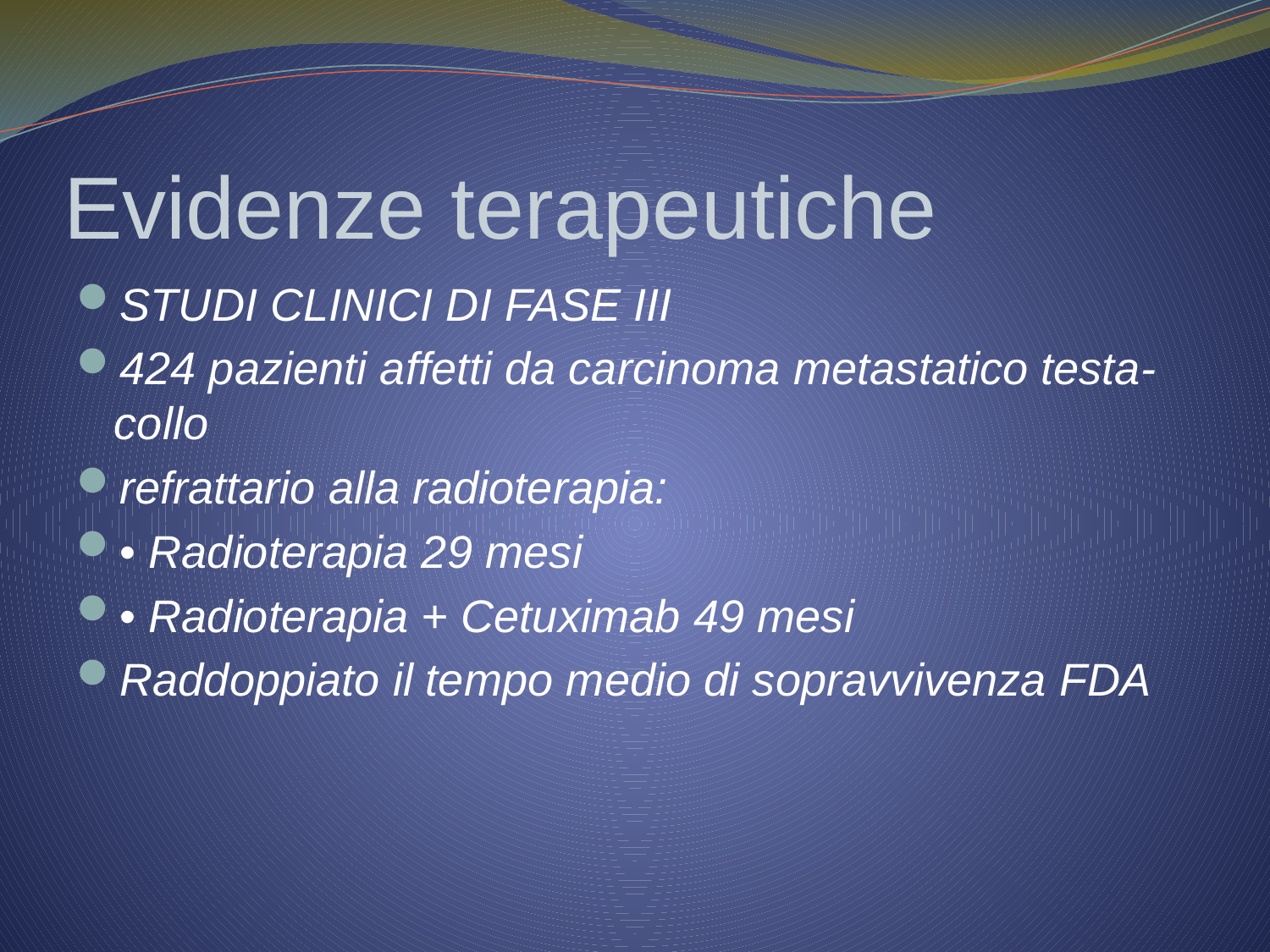

# Evidenze terapeutiche
STUDI CLINICI DI FASE III
424 pazienti affetti da carcinoma metastatico testa-collo
refrattario alla radioterapia:
• Radioterapia 29 mesi
• Radioterapia + Cetuximab 49 mesi
Raddoppiato il tempo medio di sopravvivenza FDA